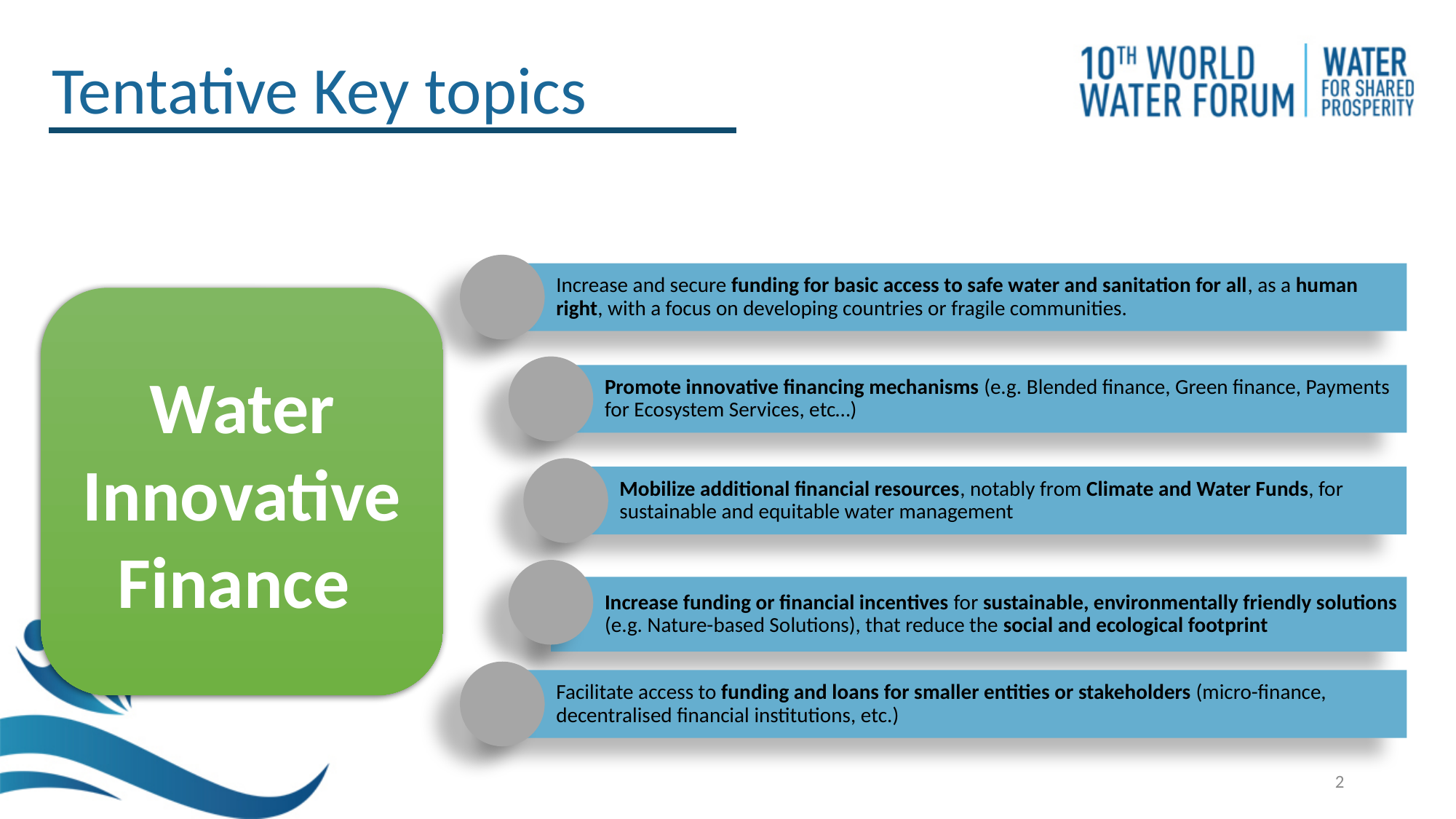

Tentative Key topics
Increase and secure funding for basic access to safe water and sanitation for all, as a human right, with a focus on developing countries or fragile communities.
Promote innovative financing mechanisms (e.g. Blended finance, Green finance, Payments for Ecosystem Services, etc…)
Mobilize additional financial resources, notably from Climate and Water Funds, for sustainable and equitable water management
Increase funding or financial incentives for sustainable, environmentally friendly solutions (e.g. Nature-based Solutions), that reduce the social and ecological footprint
Facilitate access to funding and loans for smaller entities or stakeholders (micro-finance, decentralised financial institutions, etc.)
Water Innovative Finance
2